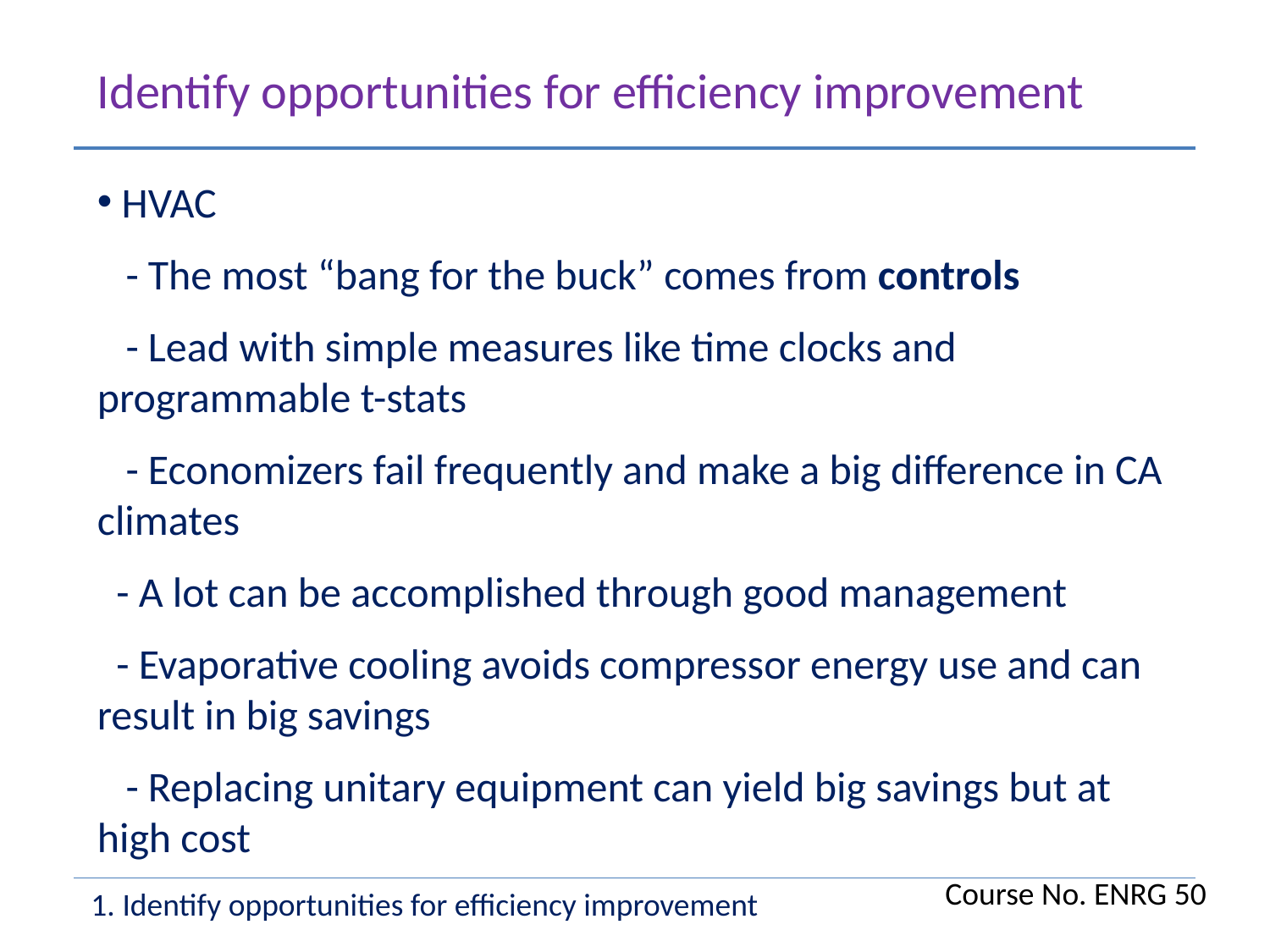

Identify opportunities for efficiency improvement
 HVAC
   - The most “bang for the buck” comes from controls
   - Lead with simple measures like time clocks and programmable t-stats
   - Economizers fail frequently and make a big difference in CA climates
  - A lot can be accomplished through good management
  - Evaporative cooling avoids compressor energy use and can result in big savings
   - Replacing unitary equipment can yield big savings but at high cost
Course No. ENRG 50
1. Identify opportunities for efficiency improvement